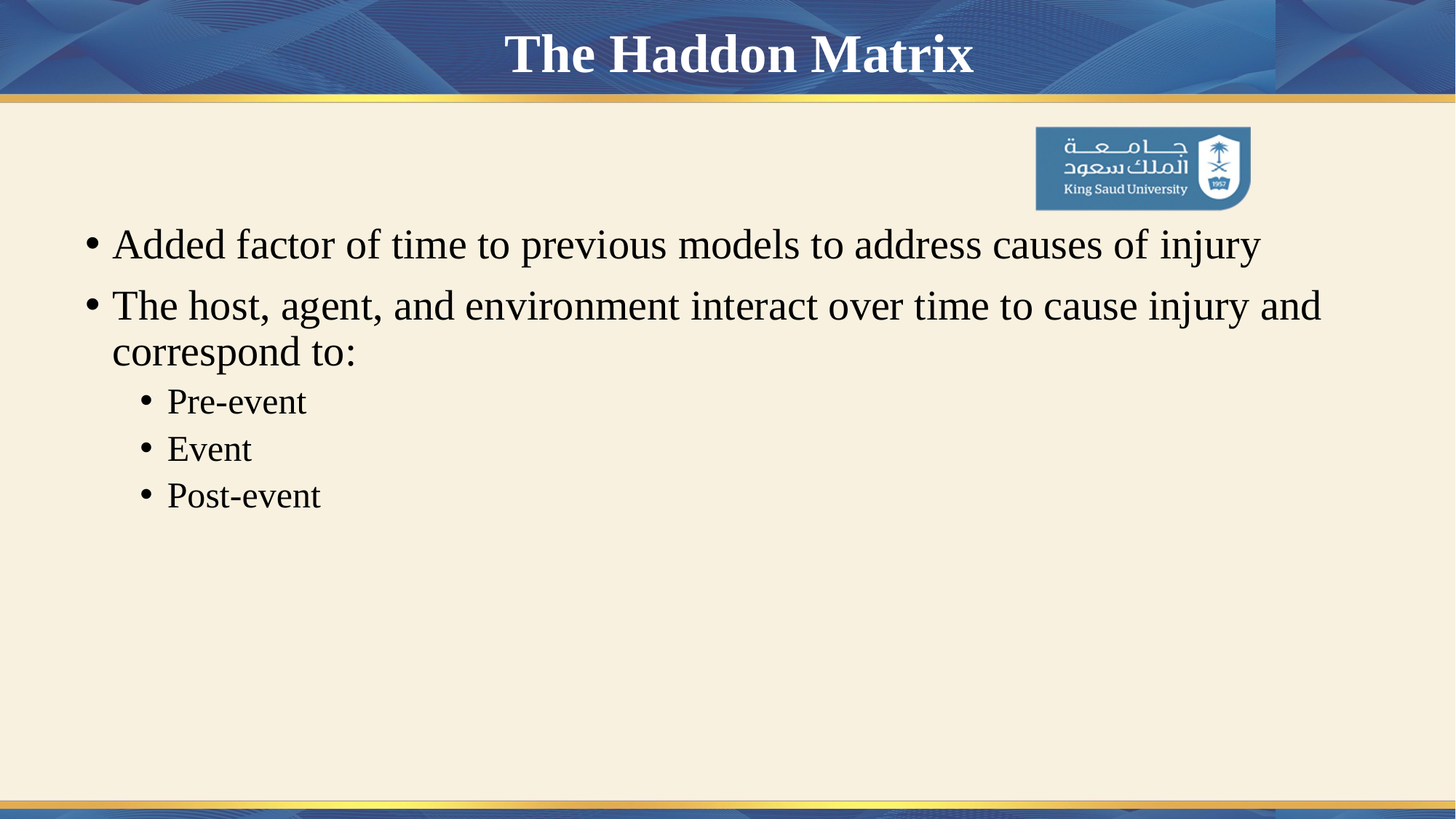

# The Haddon Matrix
Added factor of time to previous models to address causes of injury
The host, agent, and environment interact over time to cause injury and correspond to:
Pre-event
Event
Post-event